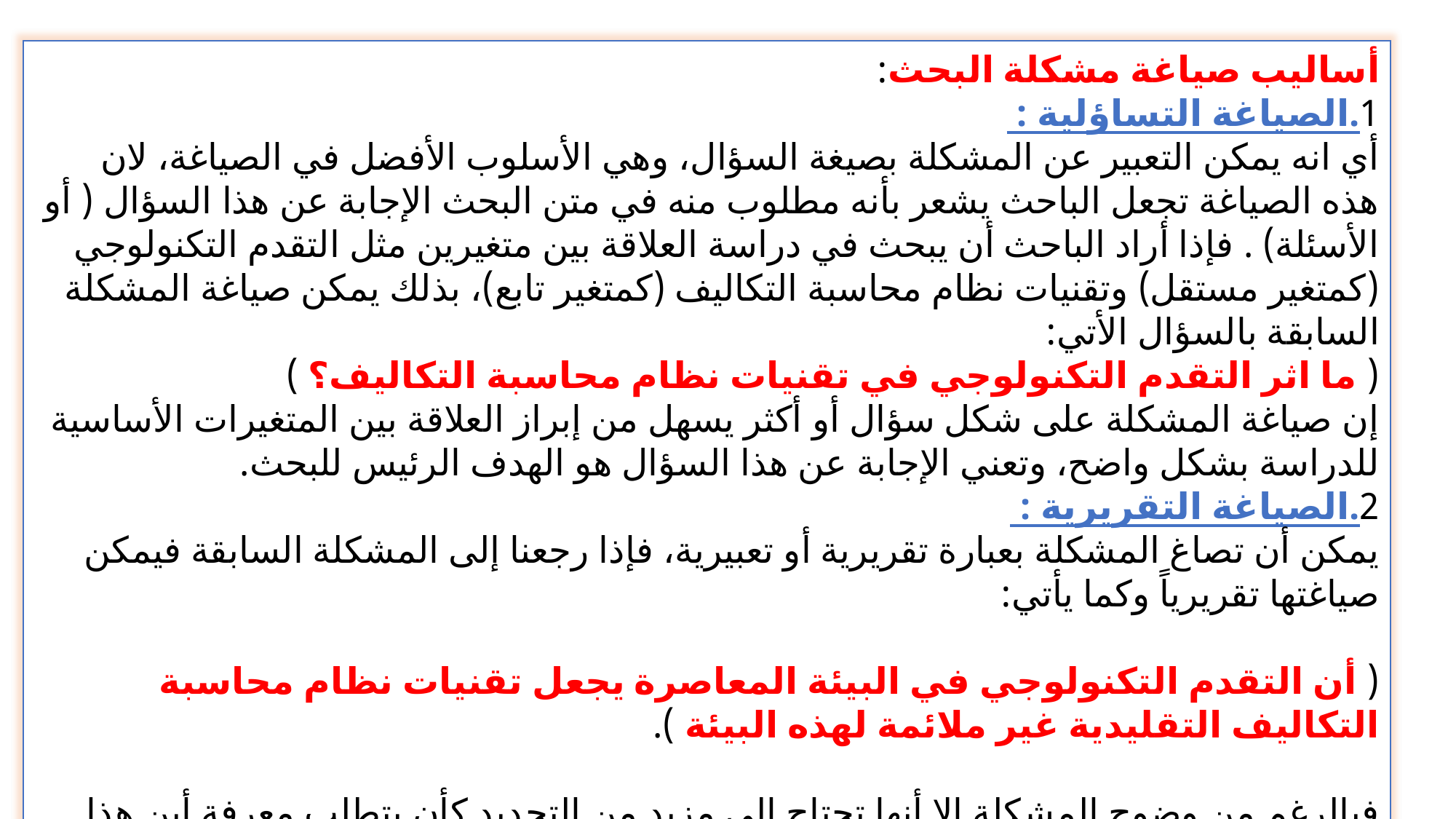

أساليب صياغة مشكلة البحث:
1.	الصياغة التساؤلية :
أي انه يمكن التعبير عن المشكلة بصيغة السؤال، وهي الأسلوب الأفضل في الصياغة، لان هذه الصياغة تجعل الباحث يشعر بأنه مطلوب منه في متن البحث الإجابة عن هذا السؤال ( أو الأسئلة) . فإذا أراد الباحث أن يبحث في دراسة العلاقة بين متغيرين مثل التقدم التكنولوجي (كمتغير مستقل) وتقنيات نظام محاسبة التكاليف (كمتغير تابع)، بذلك يمكن صياغة المشكلة السابقة بالسؤال الأتي:
( ما اثر التقدم التكنولوجي في تقنيات نظام محاسبة التكاليف؟ )
إن صياغة المشكلة على شكل سؤال أو أكثر يسهل من إبراز العلاقة بين المتغيرات الأساسية للدراسة بشكل واضح، وتعني الإجابة عن هذا السؤال هو الهدف الرئيس للبحث.
2.	الصياغة التقريرية :
يمكن أن تصاغ المشكلة بعبارة تقريرية أو تعبيرية، فإذا رجعنا إلى المشكلة السابقة فيمكن صياغتها تقريرياً وكما يأتي:

( أن التقدم التكنولوجي في البيئة المعاصرة يجعل تقنيات نظام محاسبة التكاليف التقليدية غير ملائمة لهذه البيئة ).

فبالرغم من وضوح المشكلة إلا أنها تحتاج إلى مزيد من التحديد كأن يتطلب معرفة أين هذا التقدم التكنولوجي وفي أي دولة، كما يتطلب معرفة ما هي التقنيات التي يتطلب إعادة النظر فيها في ضوء هذا التقدم.